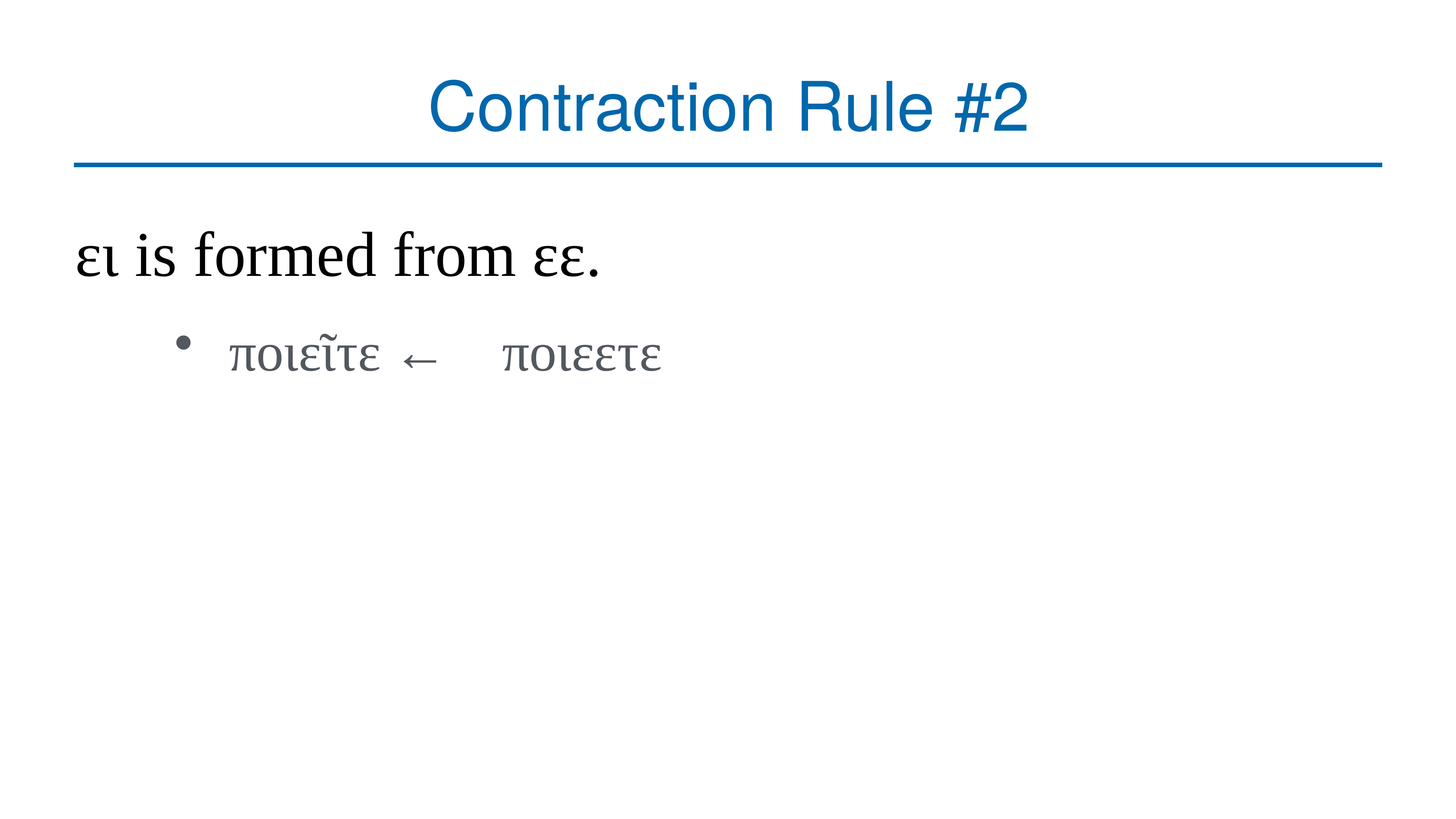

# Contraction Rule #2
ει is formed from εε.
ποιεῖτε	←	ποιεετε